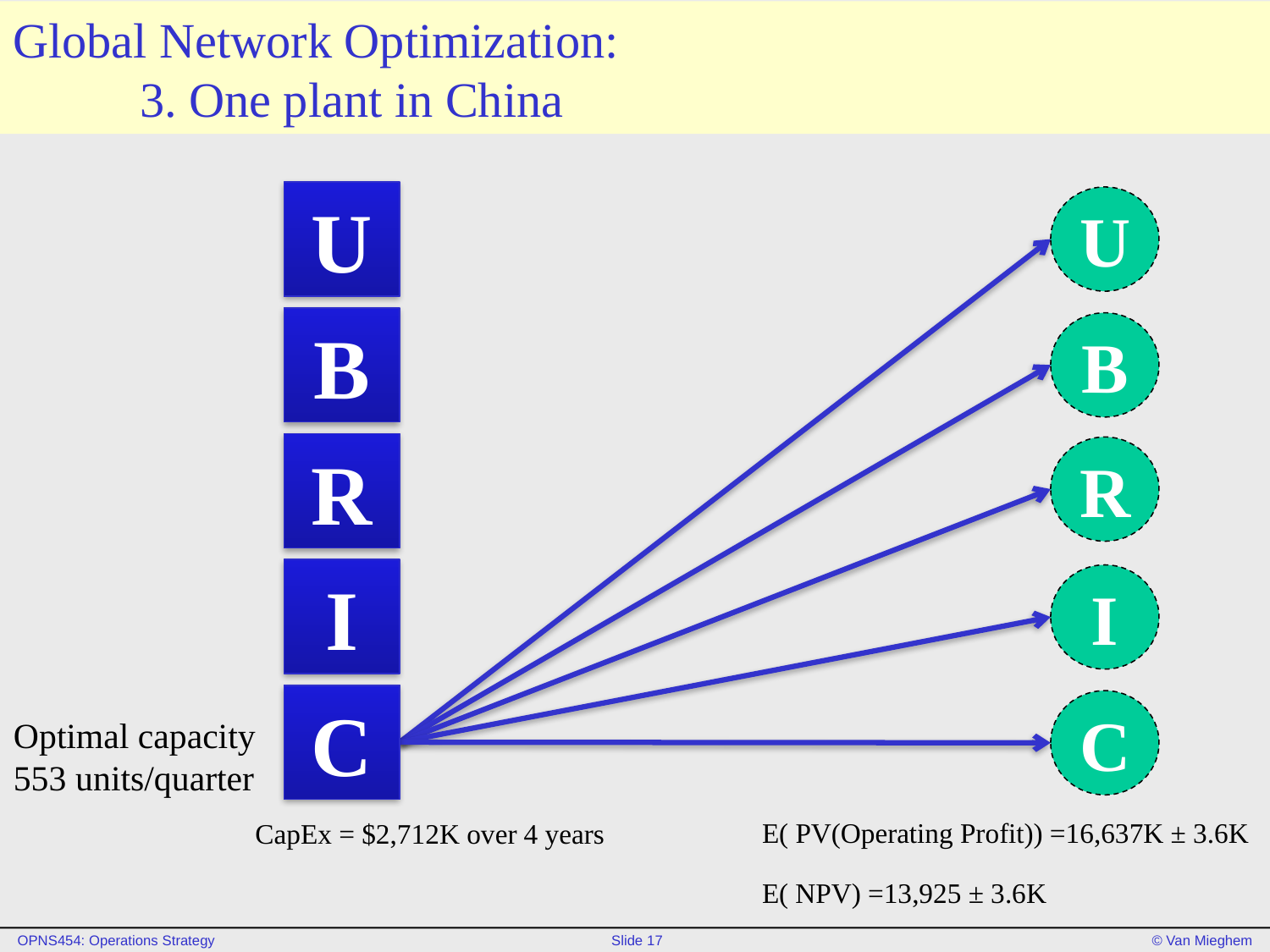

# Global Network Optimization: 3. One plant in China
U
U
B
B
R
R
I
I
C
C
Optimal capacity
553 units/quarter
E( PV(Operating Profit)) =16,637K ± 3.6K

CapEx = $2,712K over 4 years
E( NPV) =13,925 ± 3.6K